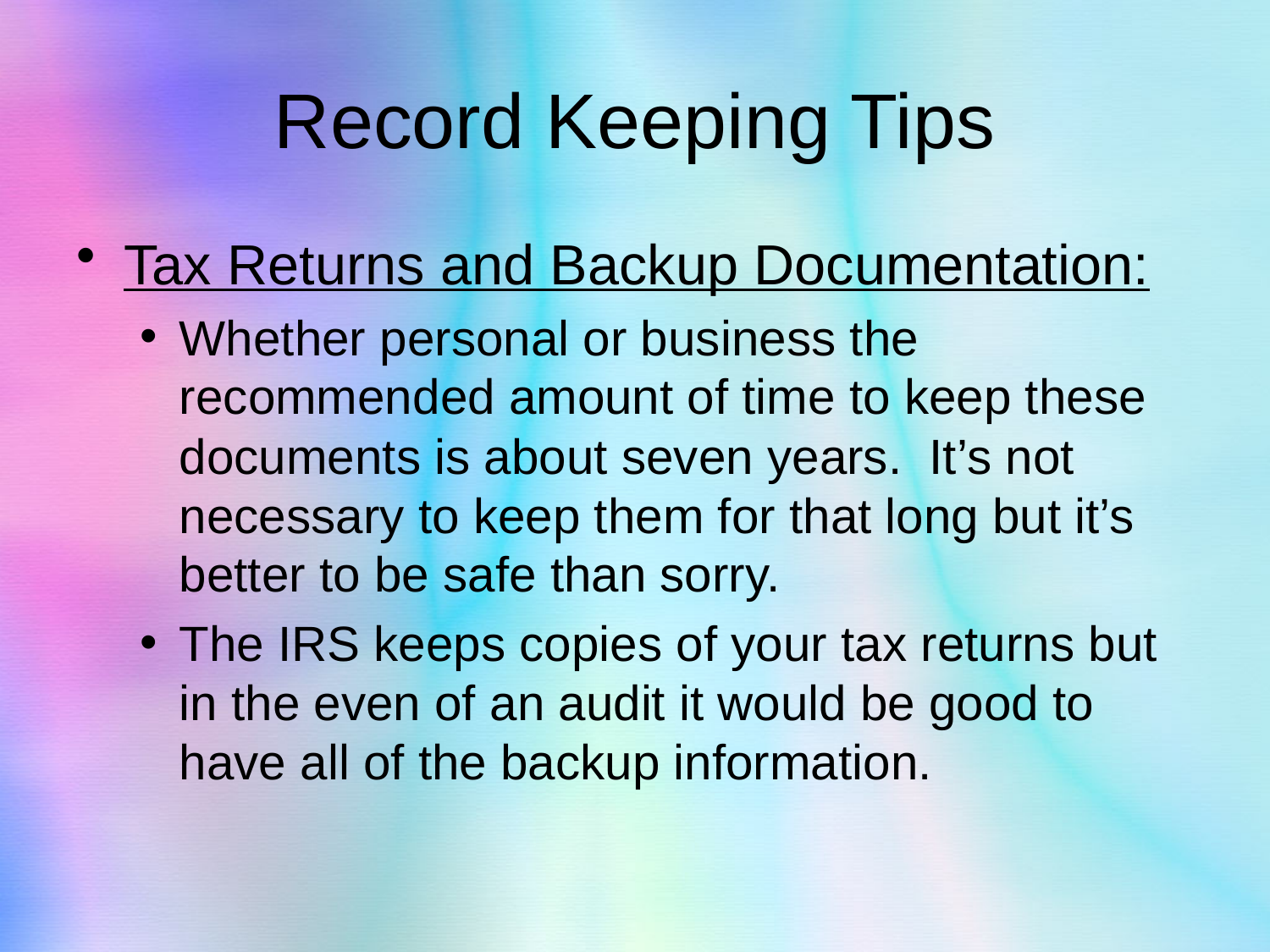

# Record Keeping Tips
Tax Returns and Backup Documentation:
Whether personal or business the recommended amount of time to keep these documents is about seven years.  It’s not necessary to keep them for that long but it’s better to be safe than sorry.
The IRS keeps copies of your tax returns but in the even of an audit it would be good to have all of the backup information.